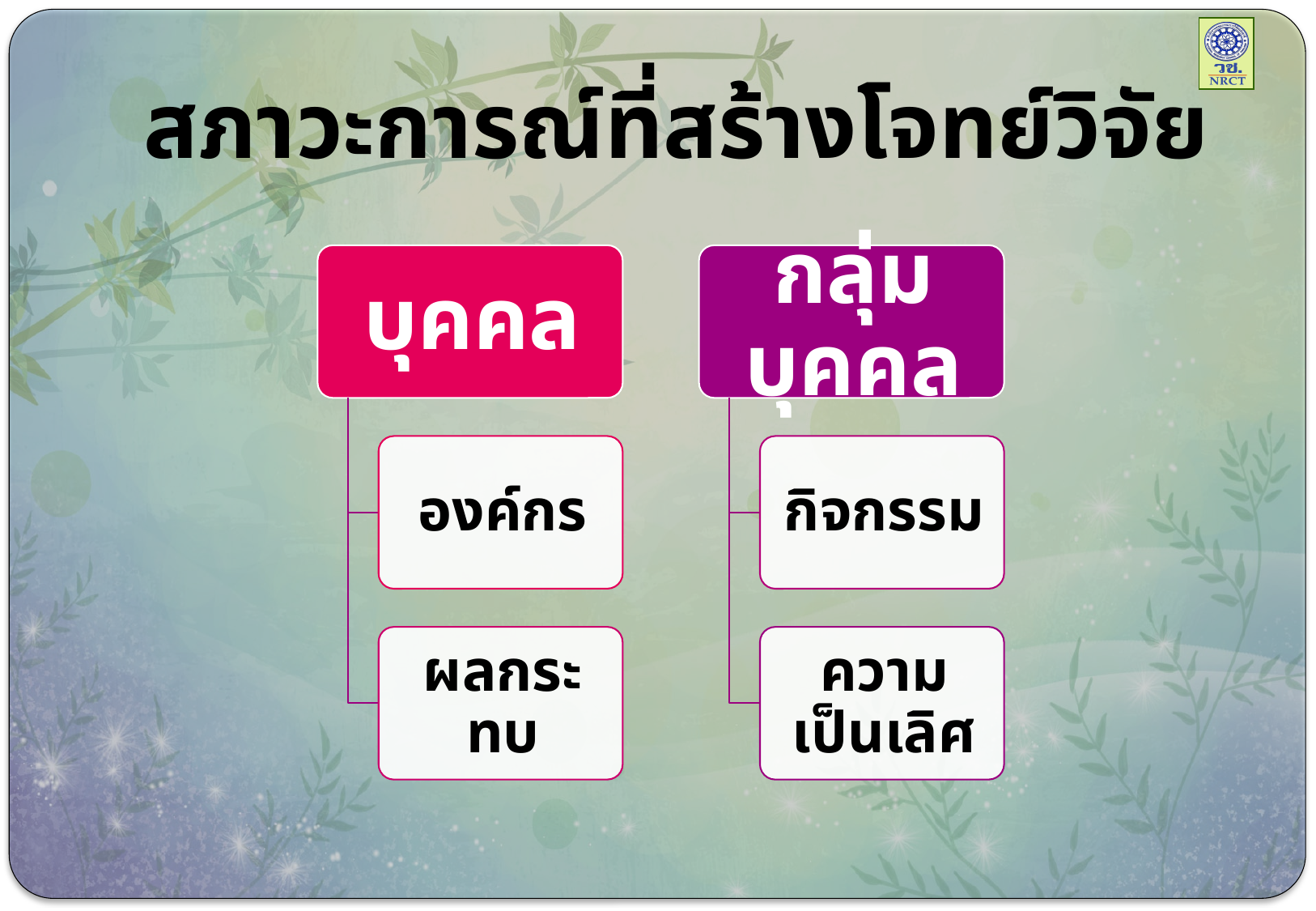

# สภาวะการณ์ที่สร้างโจทย์วิจัย
บุคคล
องค์กร
ผลกระทบ
กลุ่มบุคคล
กิจกรรม
ความเป็นเลิศ